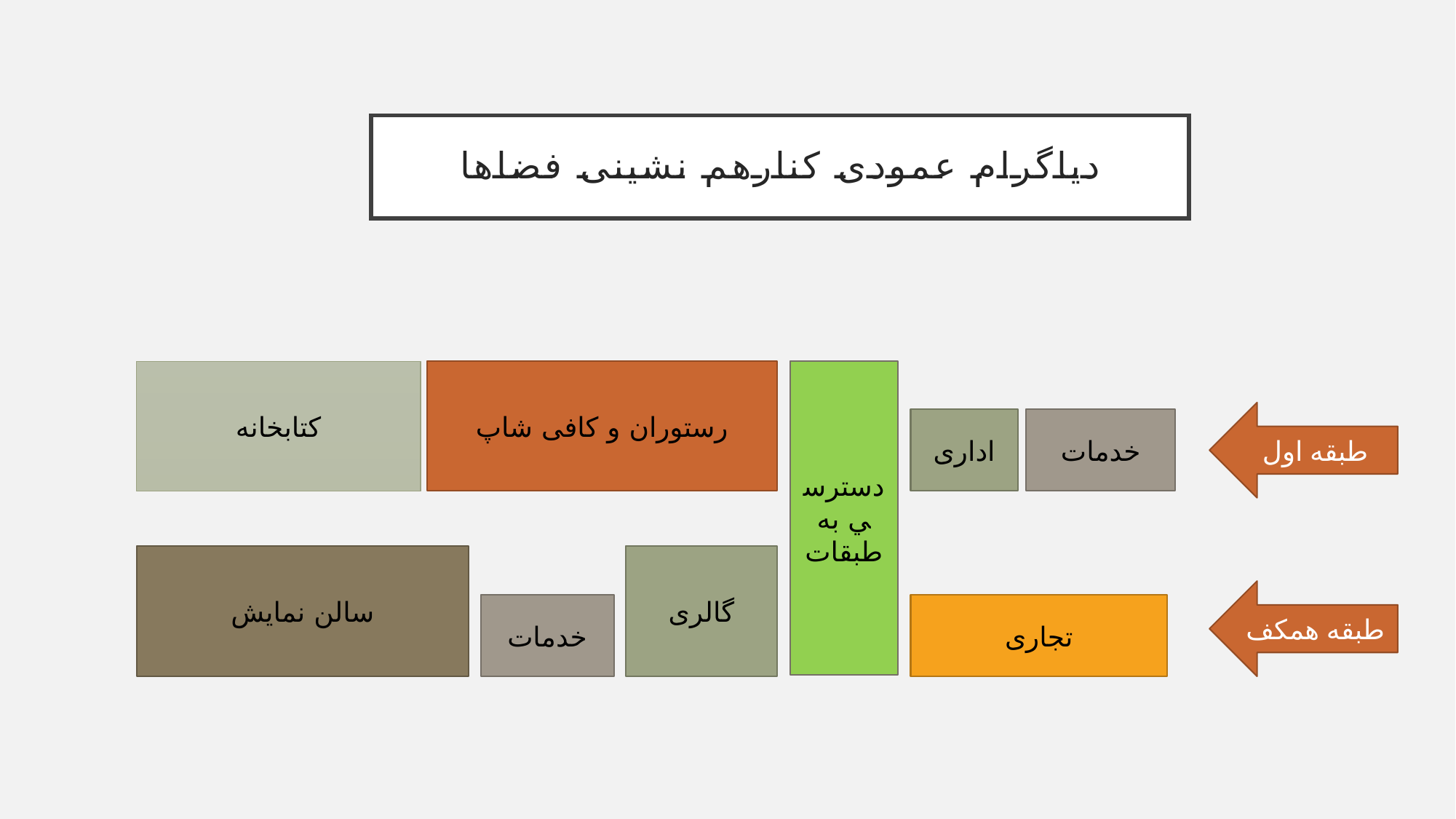

# دیاگرام عمودی کنارهم نشینی فضاها
کتابخانه
دسترسي به طبقات
رستوران و کافی شاپ
طبقه اول
اداری
خدمات
سالن نمایش
گالری
طبقه همکف
خدمات
تجاری